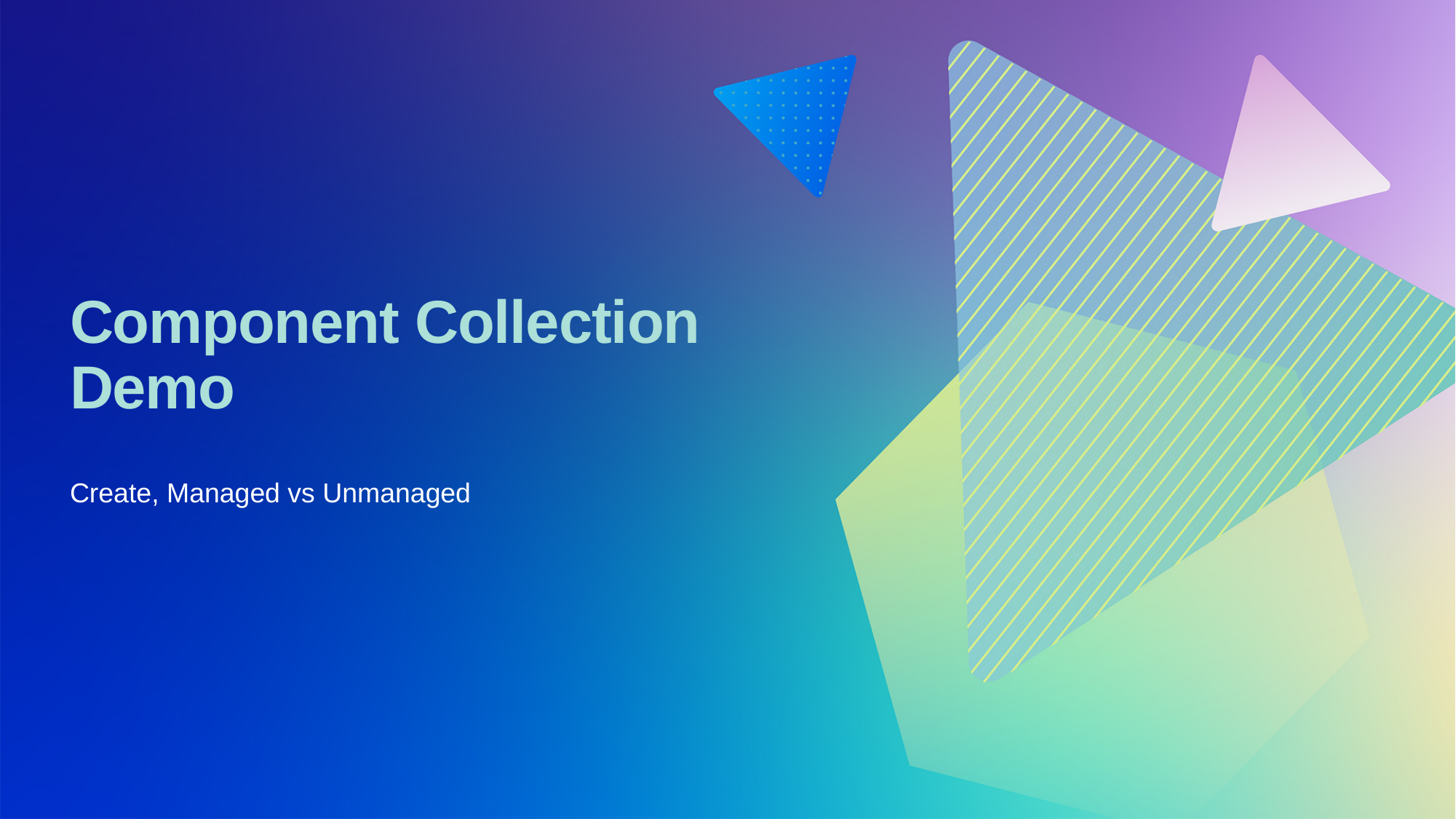

# Component Collection Demo
Create, Managed vs Unmanaged